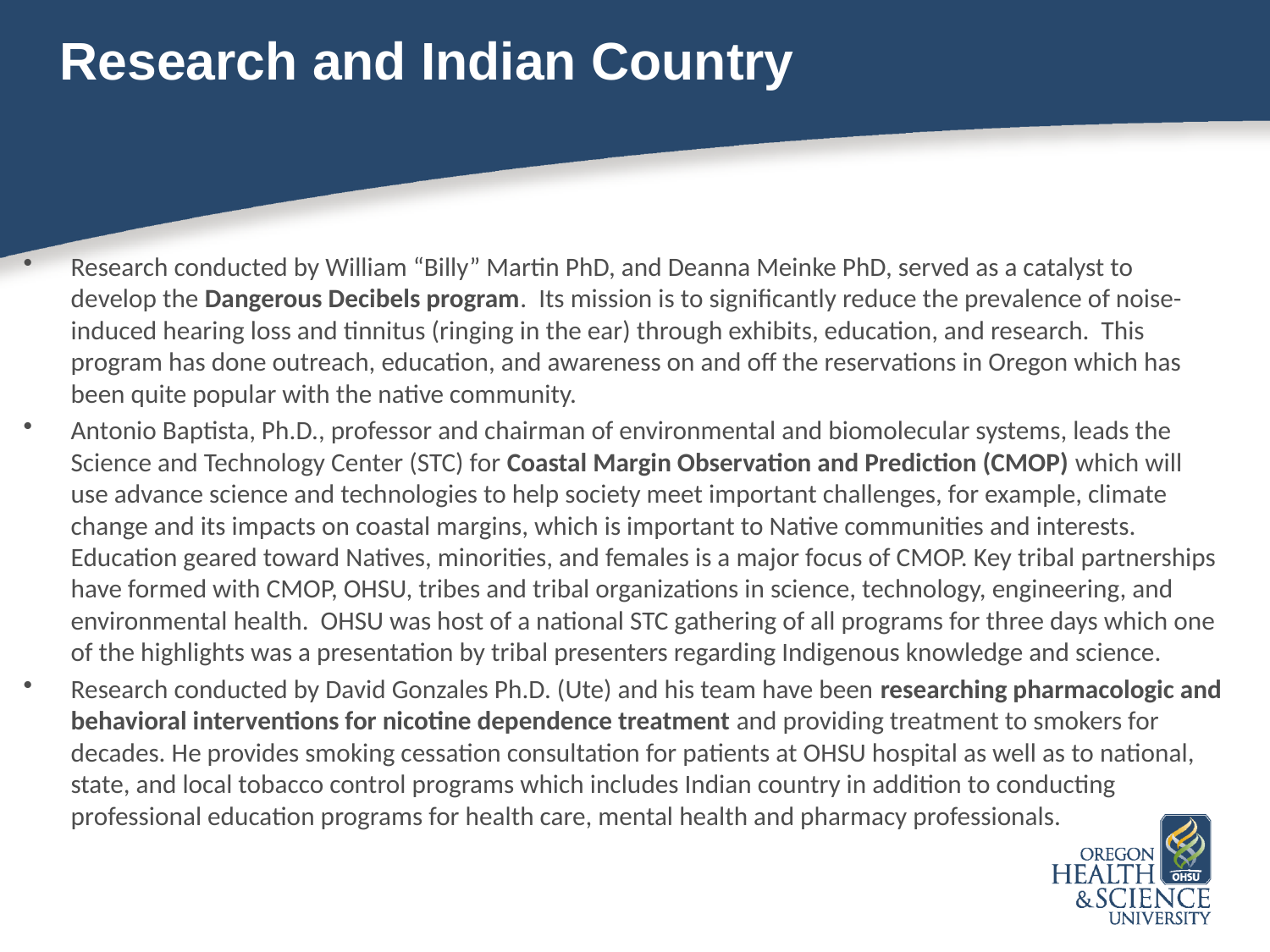

# Research and Indian Country
Research conducted by William “Billy” Martin PhD, and Deanna Meinke PhD, served as a catalyst to develop the Dangerous Decibels program.  Its mission is to significantly reduce the prevalence of noise-induced hearing loss and tinnitus (ringing in the ear) through exhibits, education, and research.  This program has done outreach, education, and awareness on and off the reservations in Oregon which has been quite popular with the native community.
Antonio Baptista, Ph.D., professor and chairman of environmental and biomolecular systems, leads the Science and Technology Center (STC) for Coastal Margin Observation and Prediction (CMOP) which will use advance science and technologies to help society meet important challenges, for example, climate change and its impacts on coastal margins, which is important to Native communities and interests. Education geared toward Natives, minorities, and females is a major focus of CMOP. Key tribal partnerships have formed with CMOP, OHSU, tribes and tribal organizations in science, technology, engineering, and environmental health.  OHSU was host of a national STC gathering of all programs for three days which one of the highlights was a presentation by tribal presenters regarding Indigenous knowledge and science.
Research conducted by David Gonzales Ph.D. (Ute) and his team have been researching pharmacologic and behavioral interventions for nicotine dependence treatment and providing treatment to smokers for decades. He provides smoking cessation consultation for patients at OHSU hospital as well as to national, state, and local tobacco control programs which includes Indian country in addition to conducting professional education programs for health care, mental health and pharmacy professionals.